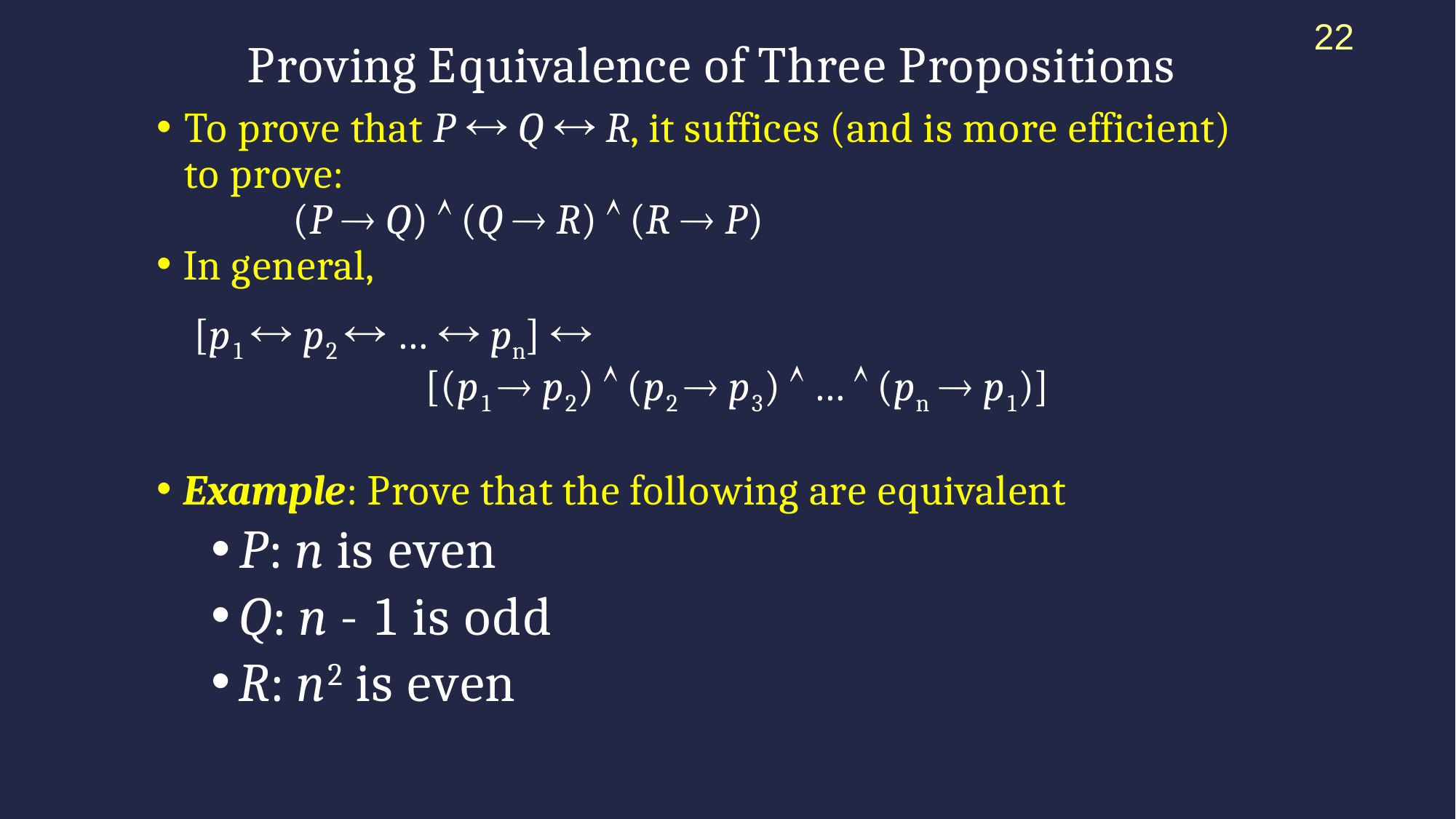

22
# Proving Equivalence of Three Propositions
To prove that P ↔ Q ↔ R, it suffices (and is more efficient) to prove:
	(P → Q) ∧ (Q → R) ∧ (R → P)
In general,
    [p1 ↔ p2 ↔ … ↔ pn] ↔
                             [(p1 → p2) ∧ (p2 → p3) ∧ … ∧ (pn → p1)]

Example: Prove that the following are equivalent
P: n is even
Q: n - 1 is odd
R: n2 is even